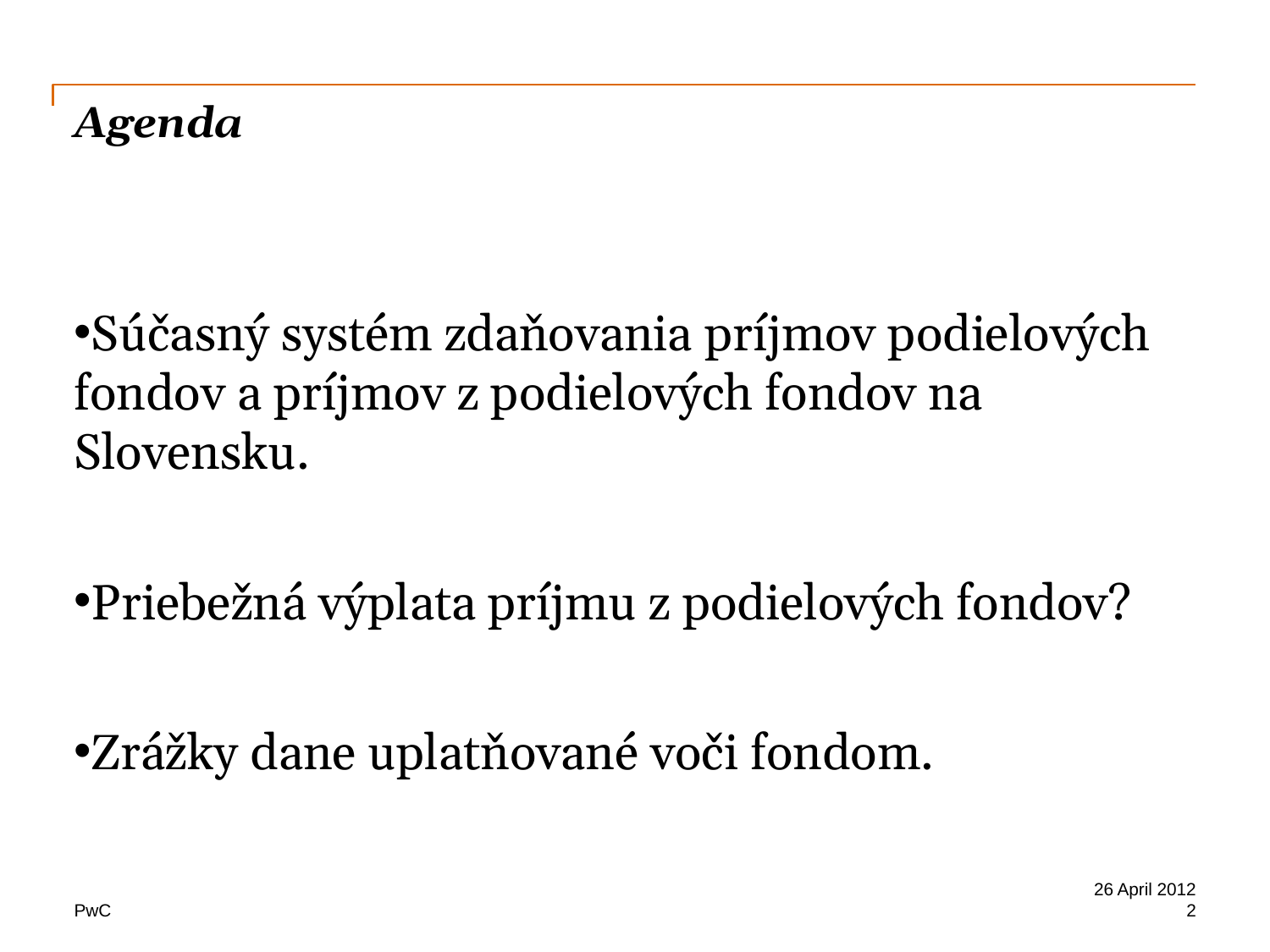

# Agenda

Súčasný systém zdaňovania príjmov podielových fondov a príjmov z podielových fondov na Slovensku.

Priebežná výplata príjmu z podielových fondov?

Zrážky dane uplatňované voči fondom.

26 April 2012
2